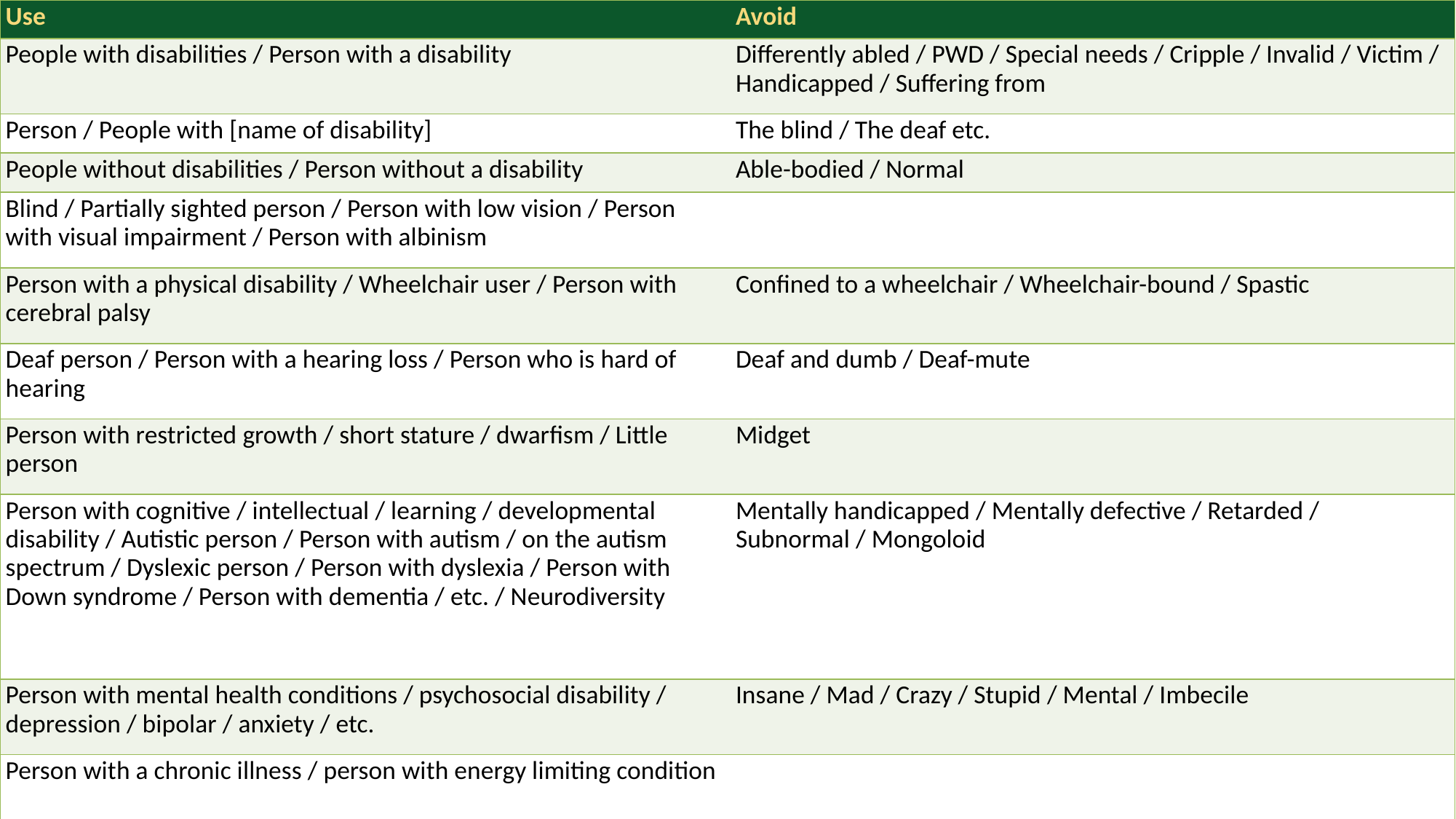

| Use | Avoid |
| --- | --- |
| People with disabilities / Person with a disability | Differently abled / PWD / Special needs / Cripple / Invalid / Victim / Handicapped / Suffering from |
| Person / People with [name of disability] | The blind / The deaf etc. |
| People without disabilities / Person without a disability | Able-bodied / Normal |
| Blind / Partially sighted person / Person with low vision / Person with visual impairment / Person with albinism |  |
| Person with a physical disability / Wheelchair user / Person with cerebral palsy | Confined to a wheelchair / Wheelchair-bound / Spastic |
| Deaf person / Person with a hearing loss / Person who is hard of hearing | Deaf and dumb / Deaf-mute |
| Person with restricted growth / short stature / dwarfism / Little person | Midget |
| Person with cognitive / intellectual / learning / developmental disability / Autistic person / Person with autism / on the autism spectrum / Dyslexic person / Person with dyslexia / Person with Down syndrome / Person with dementia / etc. / Neurodiversity | Mentally handicapped / Mentally defective / Retarded / Subnormal / Mongoloid |
| Person with mental health conditions / psychosocial disability / depression / bipolar / anxiety / etc. | Insane / Mad / Crazy / Stupid / Mental / Imbecile |
| Person with a chronic illness / person with energy limiting condition |  |